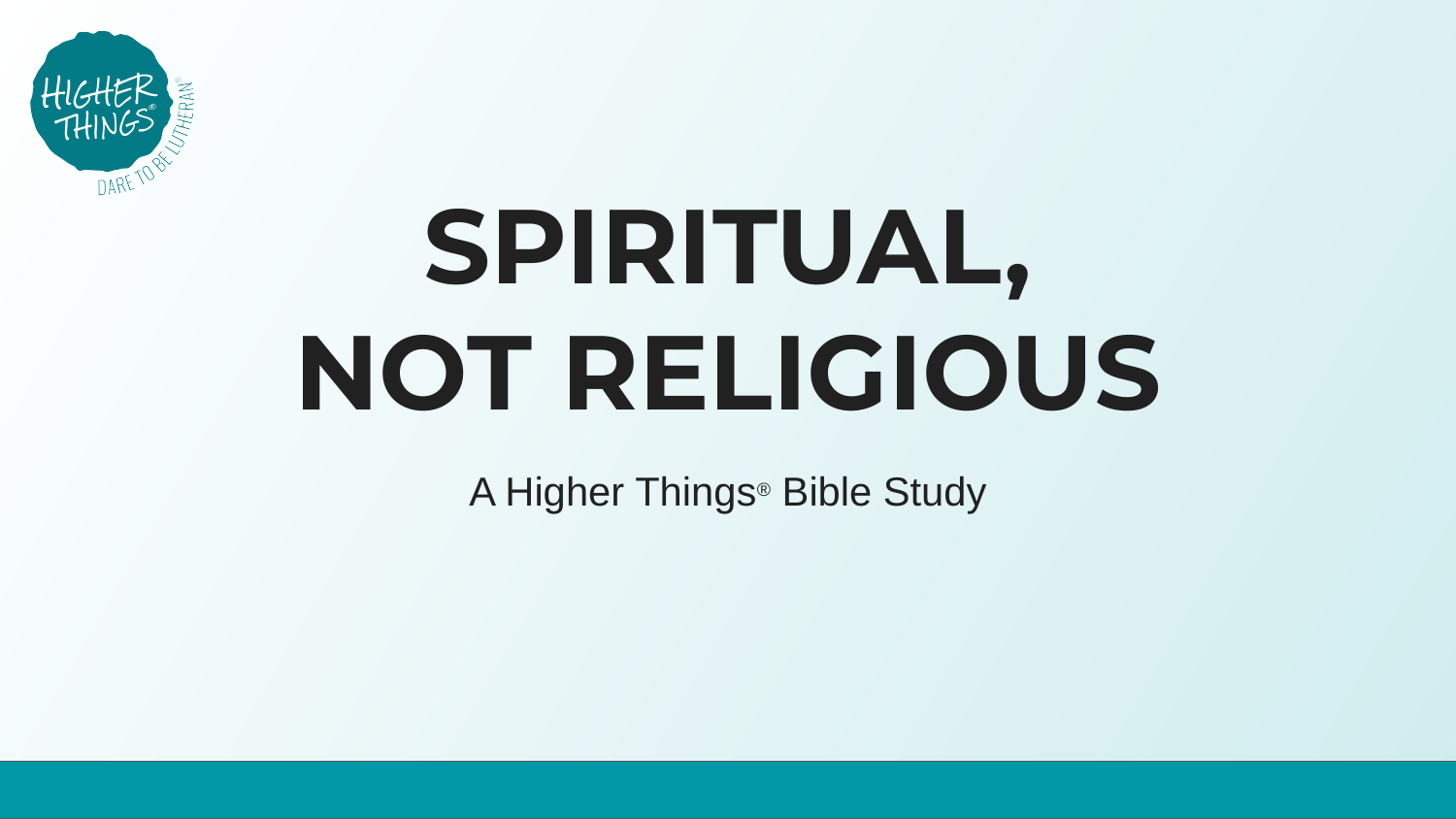

# SPIRITUAL, NOT RELIGIOUS
A Higher Things®️ Bible Study